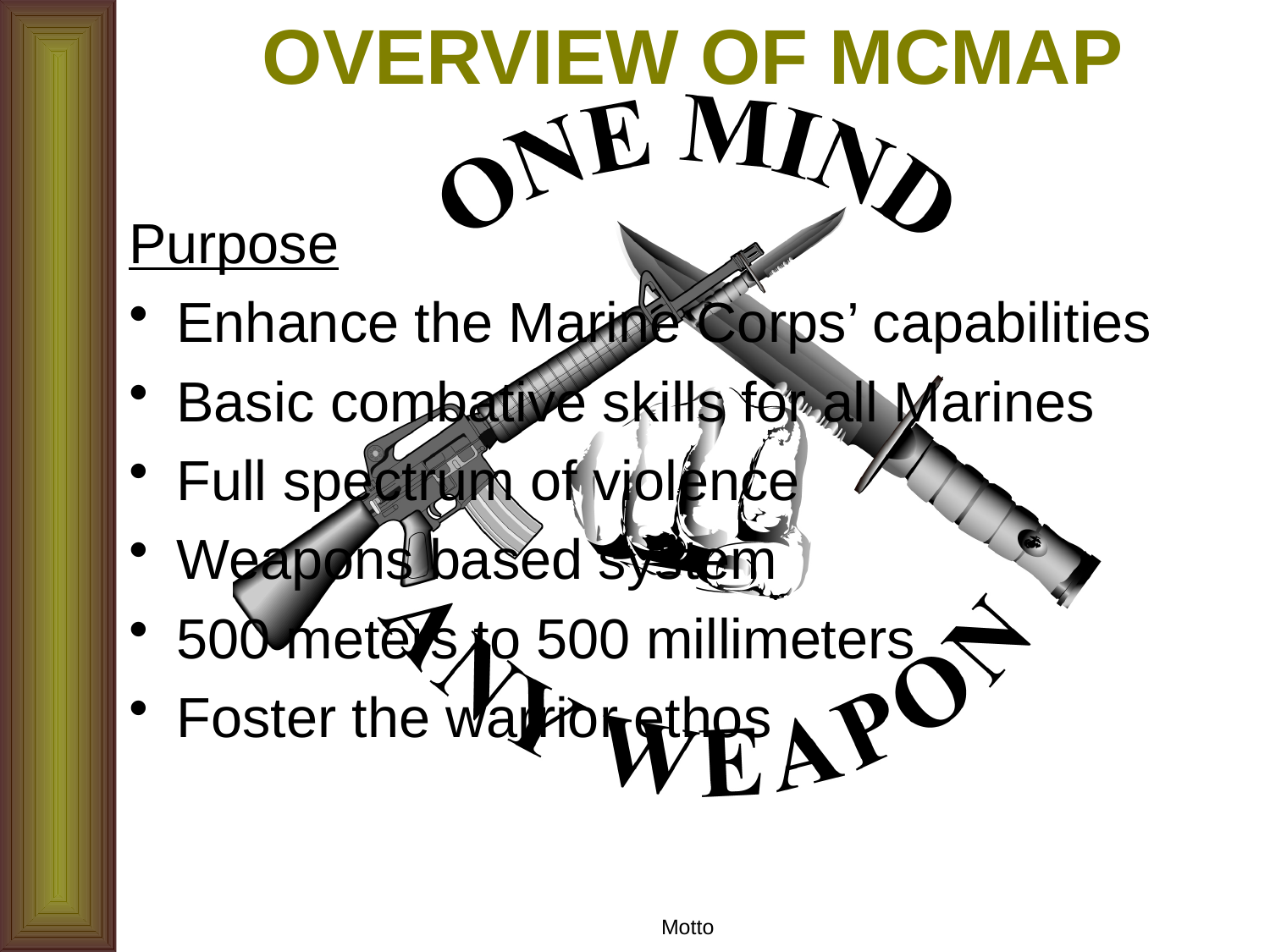

# OVERVIEW OF MCMAP
Purpose
Enhance the Marine Corps’ capabilities
Basic combative skills for all Marines
Full spectrum of violence
Weapons based system
500 meters to 500 millimeters
Foster the warrior ethos
Motto